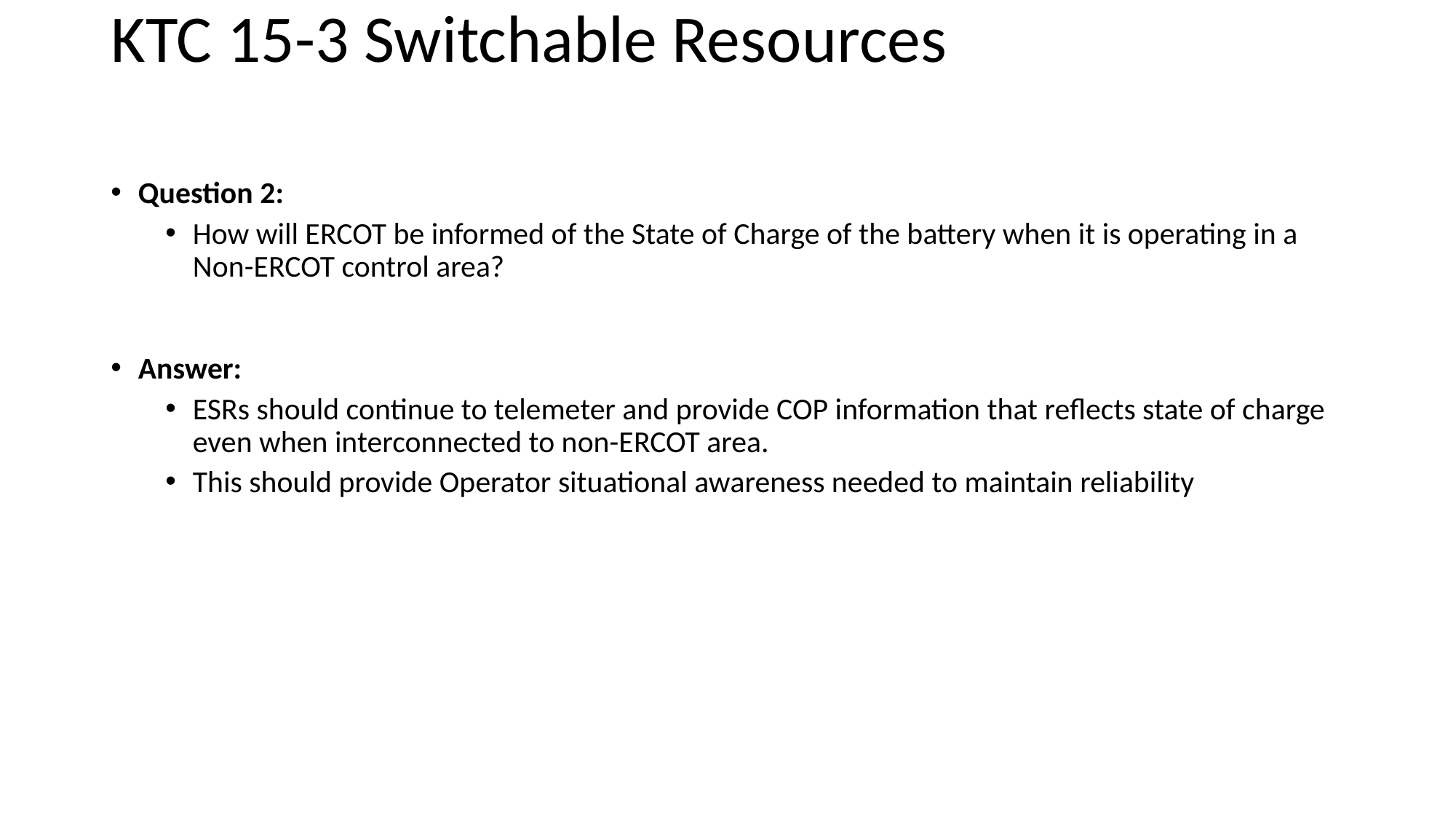

# KTC 15-3 Switchable Resources
Question 2:
How will ERCOT be informed of the State of Charge of the battery when it is operating in a Non-ERCOT control area?

Answer:
ESRs should continue to telemeter and provide COP information that reflects state of charge even when interconnected to non-ERCOT area.
This should provide Operator situational awareness needed to maintain reliability